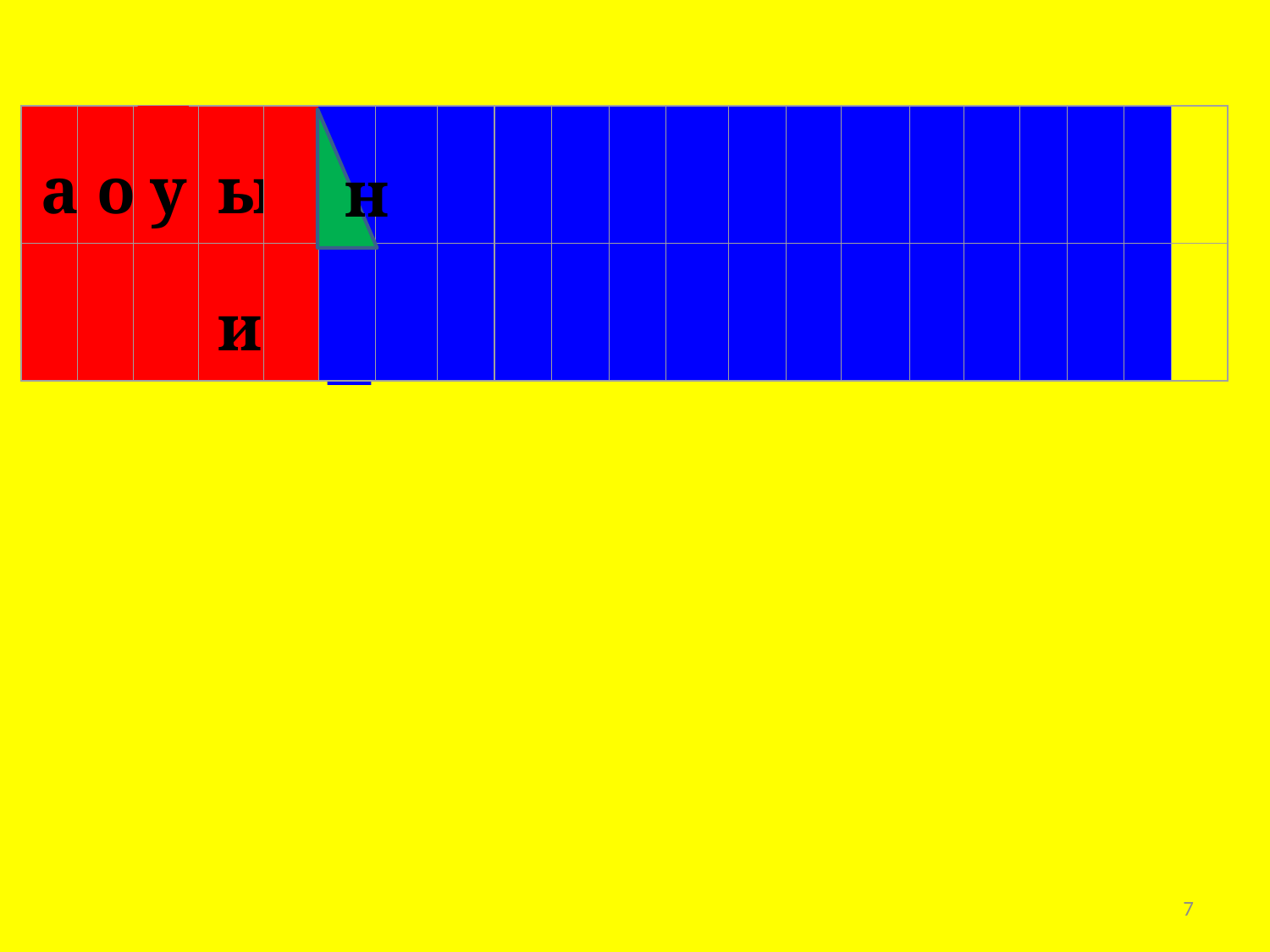

а

о

ы

и

у

н

н

7